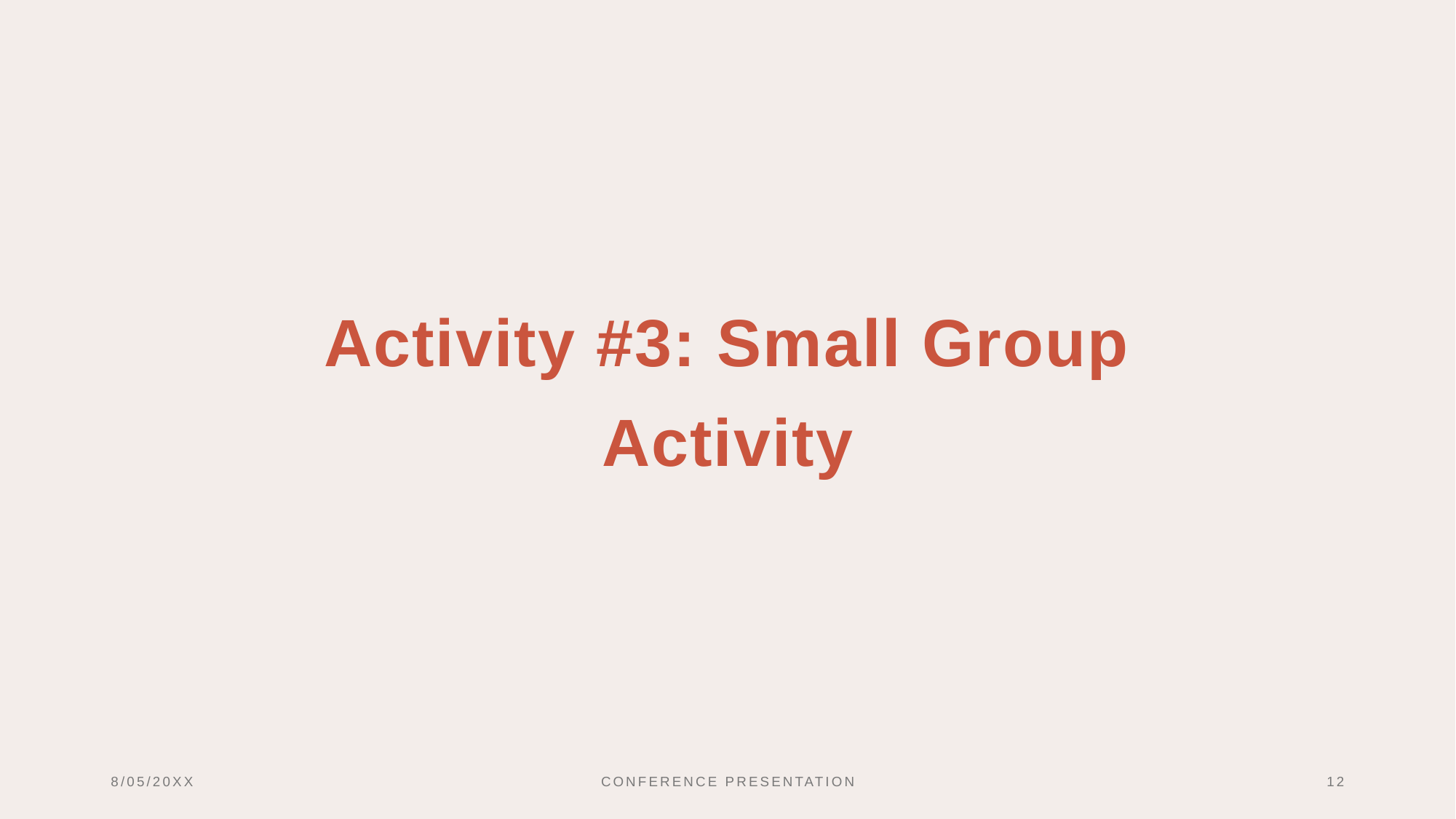

Activity #3: Small Group Activity
8/05/20XX
Conference Presentation
12